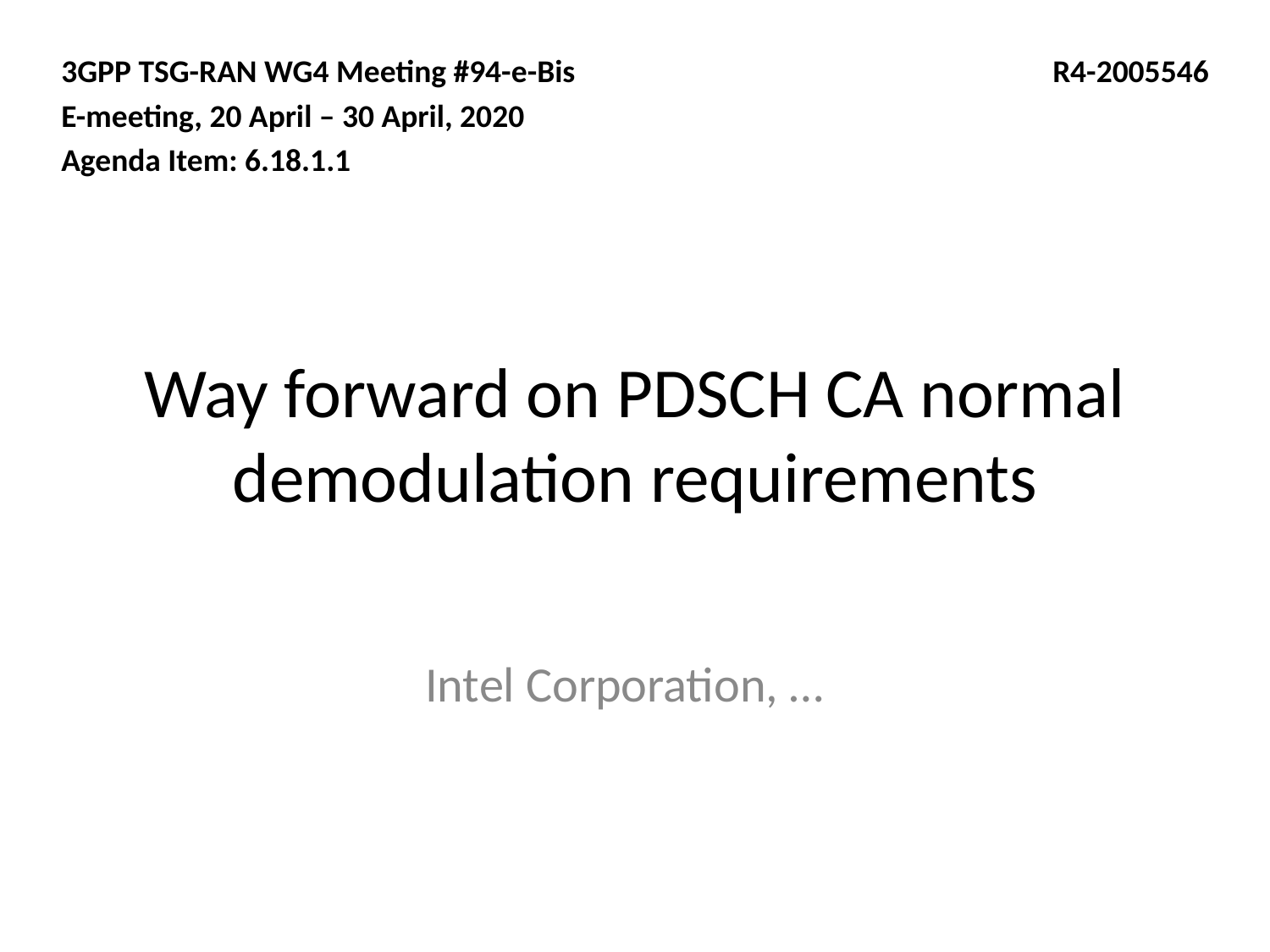

3GPP TSG-RAN WG4 Meeting #94-e-Bis
E-meeting, 20 April – 30 April, 2020
Agenda Item: 6.18.1.1
R4-2005546
# Way forward on PDSCH CA normal demodulation requirements
Intel Corporation, …